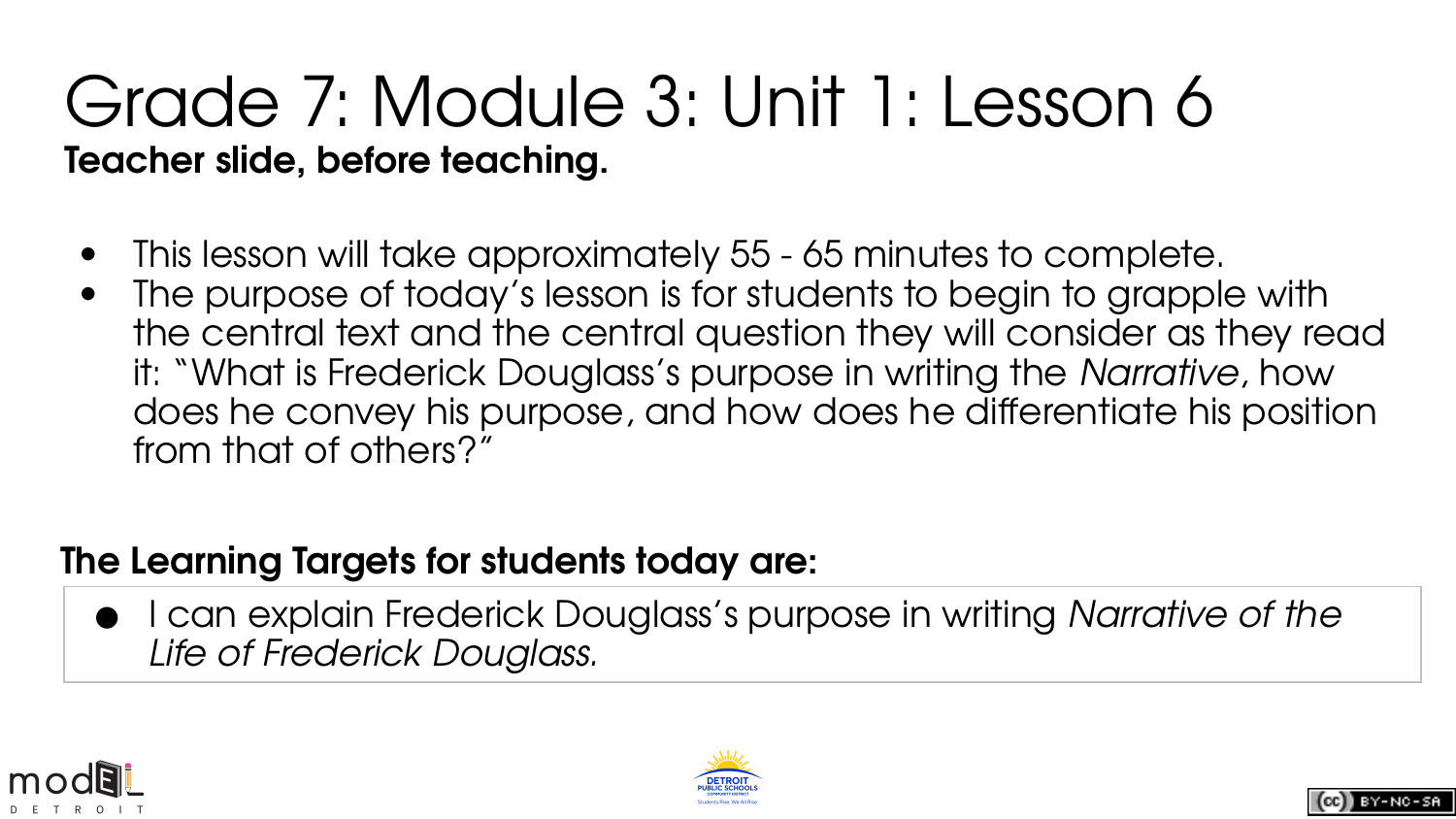

Grade 7: Module 3: Unit 1: Lesson 6
Teacher slide, before teaching.

This lesson will take approximately 55 - 65 minutes to complete.
The purpose of today’s lesson is for students to begin to grapple with the central text and the central question they will consider as they read it: “What is Frederick Douglass’s purpose in writing the Narrative, how does he convey his purpose, and how does he differentiate his position from that of others?”

The Learning Targets for students today are:

| I can explain Frederick Douglass’s purpose in writing Narrative of the Life of Frederick Douglass. |
| --- |